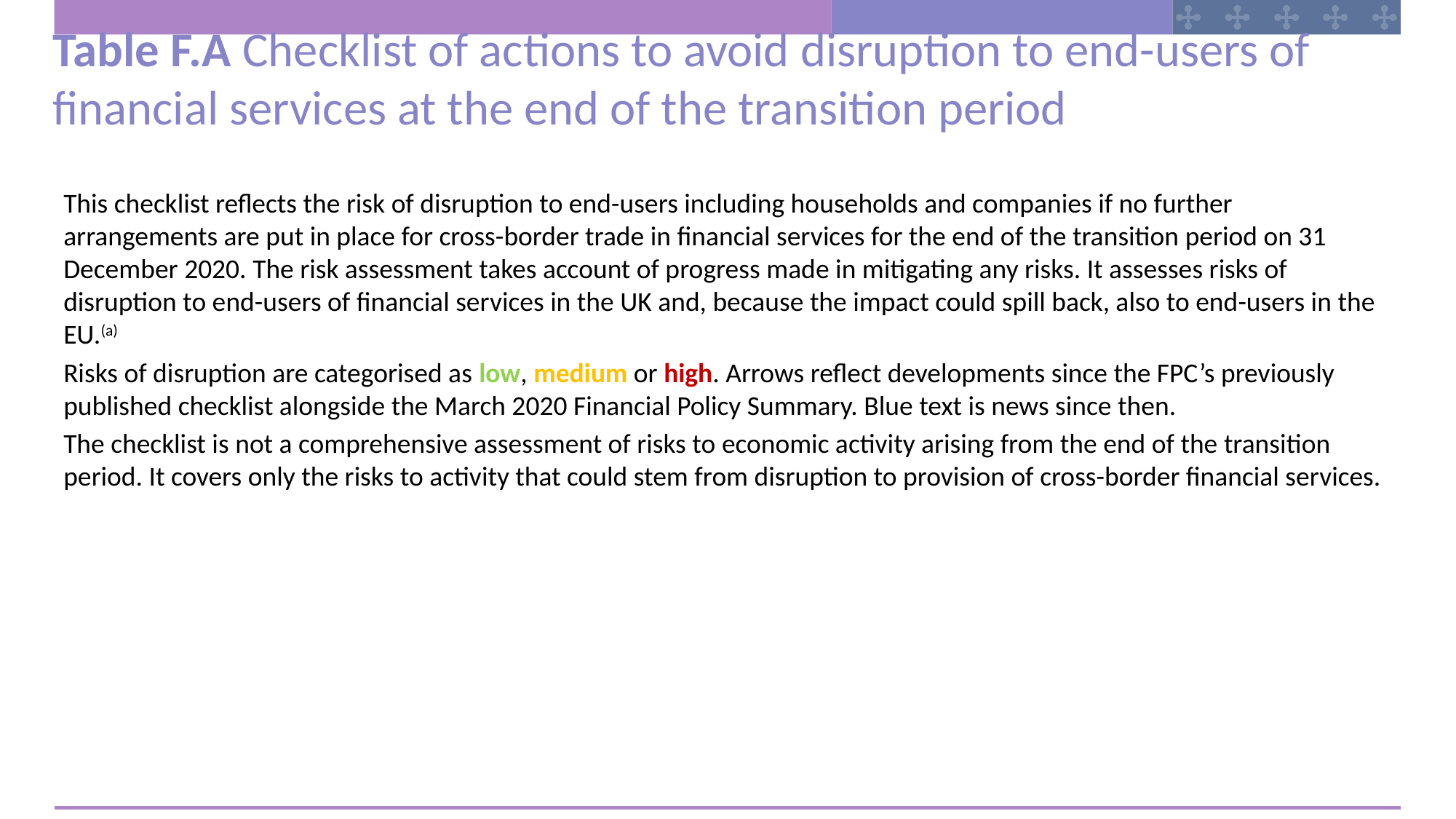

# Table F.A Checklist of actions to avoid disruption to end-users of financial services at the end of the transition period
This checklist reflects the risk of disruption to end-users including households and companies if no further arrangements are put in place for cross-border trade in financial services for the end of the transition period on 31 December 2020. The risk assessment takes account of progress made in mitigating any risks. It assesses risks of disruption to end-users of financial services in the UK and, because the impact could spill back, also to end-users in the EU.(a)
Risks of disruption are categorised as low, medium or high. Arrows reflect developments since the FPC’s previously published checklist alongside the March 2020 Financial Policy Summary. Blue text is news since then.
The checklist is not a comprehensive assessment of risks to economic activity arising from the end of the transition period. It covers only the risks to activity that could stem from disruption to provision of cross-border financial services.